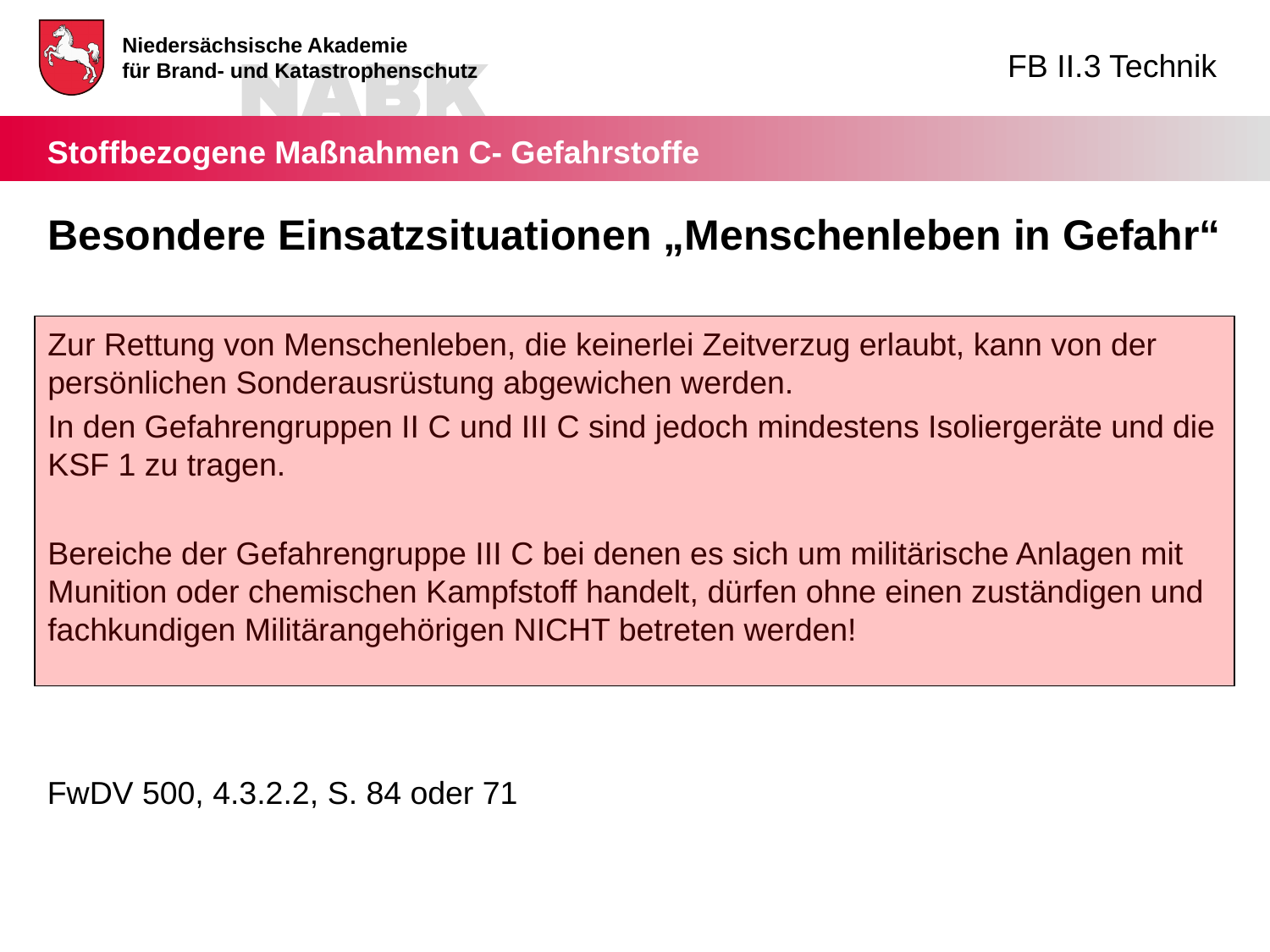

Besondere Einsatzsituationen „Menschenleben in Gefahr“

Zur Rettung von Menschenleben, die keinerlei Zeitverzug erlaubt, kann von der persönlichen Sonderausrüstung abgewichen werden.
In den Gefahrengruppen II C und III C sind jedoch mindestens Isoliergeräte und die KSF 1 zu tragen.

Bereiche der Gefahrengruppe III C bei denen es sich um militärische Anlagen mit Munition oder chemischen Kampfstoff handelt, dürfen ohne einen zuständigen und fachkundigen Militärangehörigen NICHT betreten werden!

FwDV 500, 4.3.2.2, S. 84 oder 71